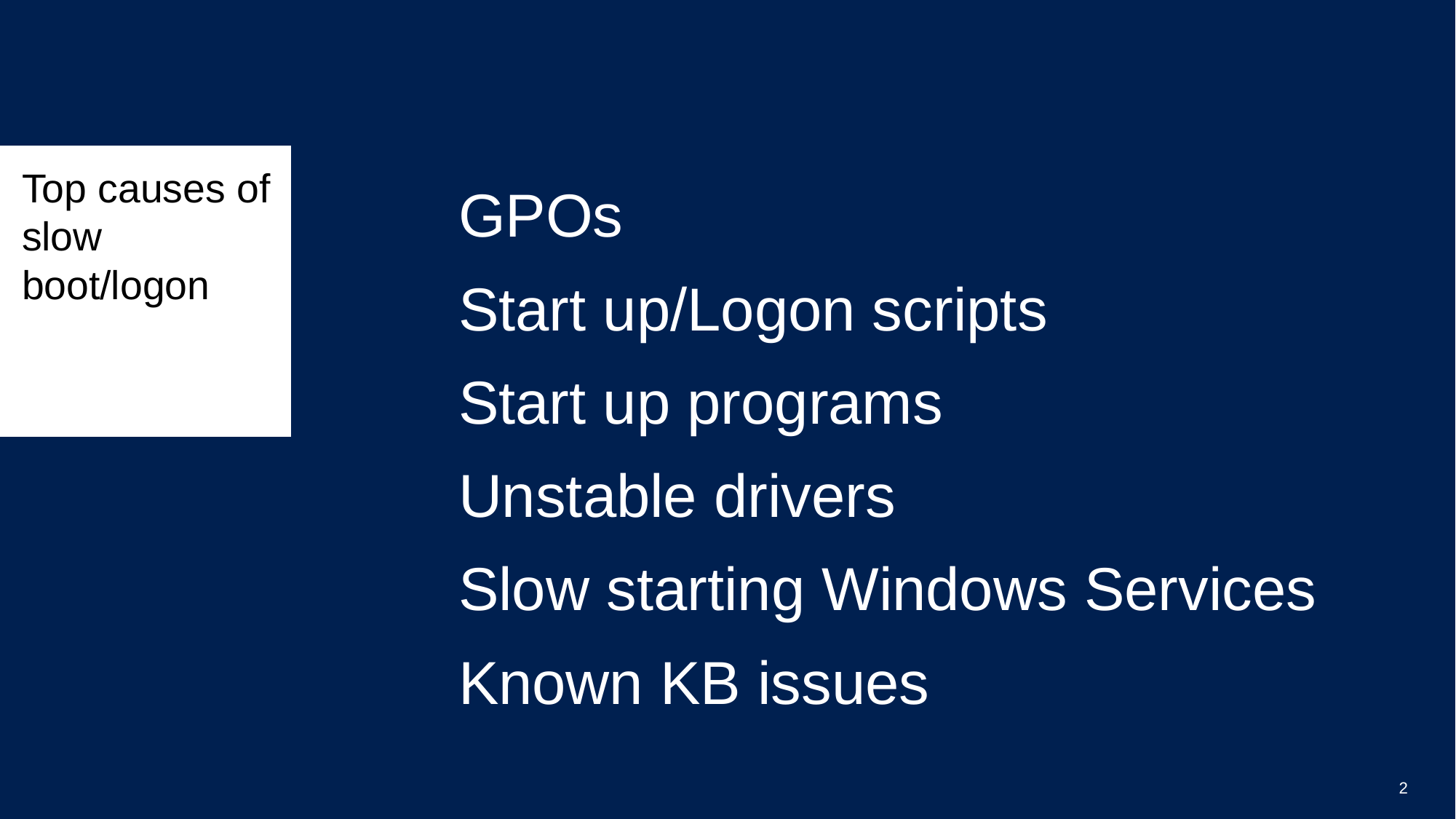

# Top causes of slow boot/logon
GPOs
Start up/Logon scripts
Start up programs
Unstable drivers
Slow starting Windows Services
Known KB issues
2